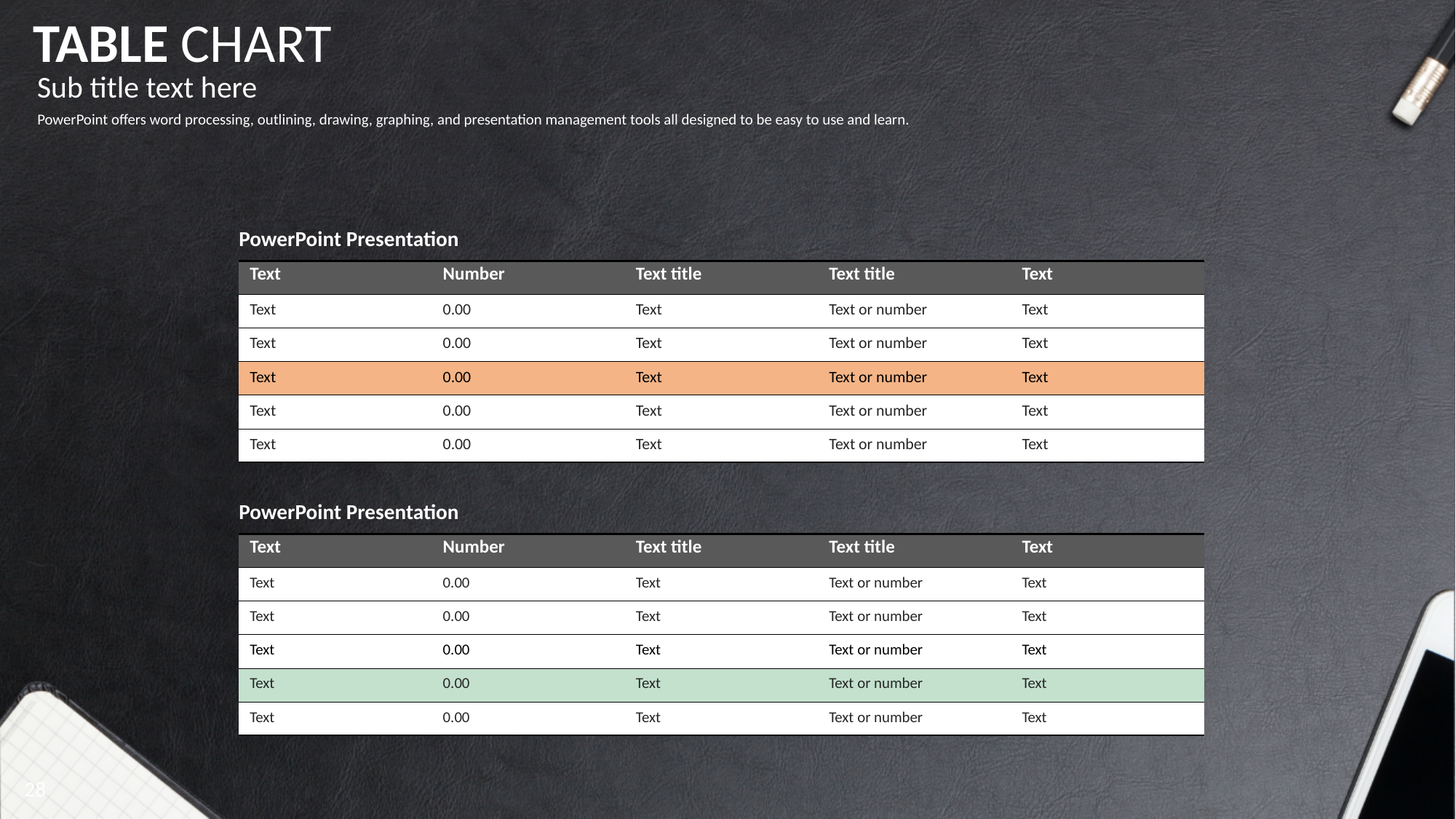

TABLE CHART
Sub title text here
PowerPoint offers word processing, outlining, drawing, graphing, and presentation management tools all designed to be easy to use and learn.
PowerPoint Presentation
| Text | Number | Text title | Text title | Text |
| --- | --- | --- | --- | --- |
| Text | 0.00 | Text | Text or number | Text |
| Text | 0.00 | Text | Text or number | Text |
| Text | 0.00 | Text | Text or number | Text |
| Text | 0.00 | Text | Text or number | Text |
| Text | 0.00 | Text | Text or number | Text |
PowerPoint Presentation
| Text | Number | Text title | Text title | Text |
| --- | --- | --- | --- | --- |
| Text | 0.00 | Text | Text or number | Text |
| Text | 0.00 | Text | Text or number | Text |
| Text | 0.00 | Text | Text or number | Text |
| Text | 0.00 | Text | Text or number | Text |
| Text | 0.00 | Text | Text or number | Text |
28